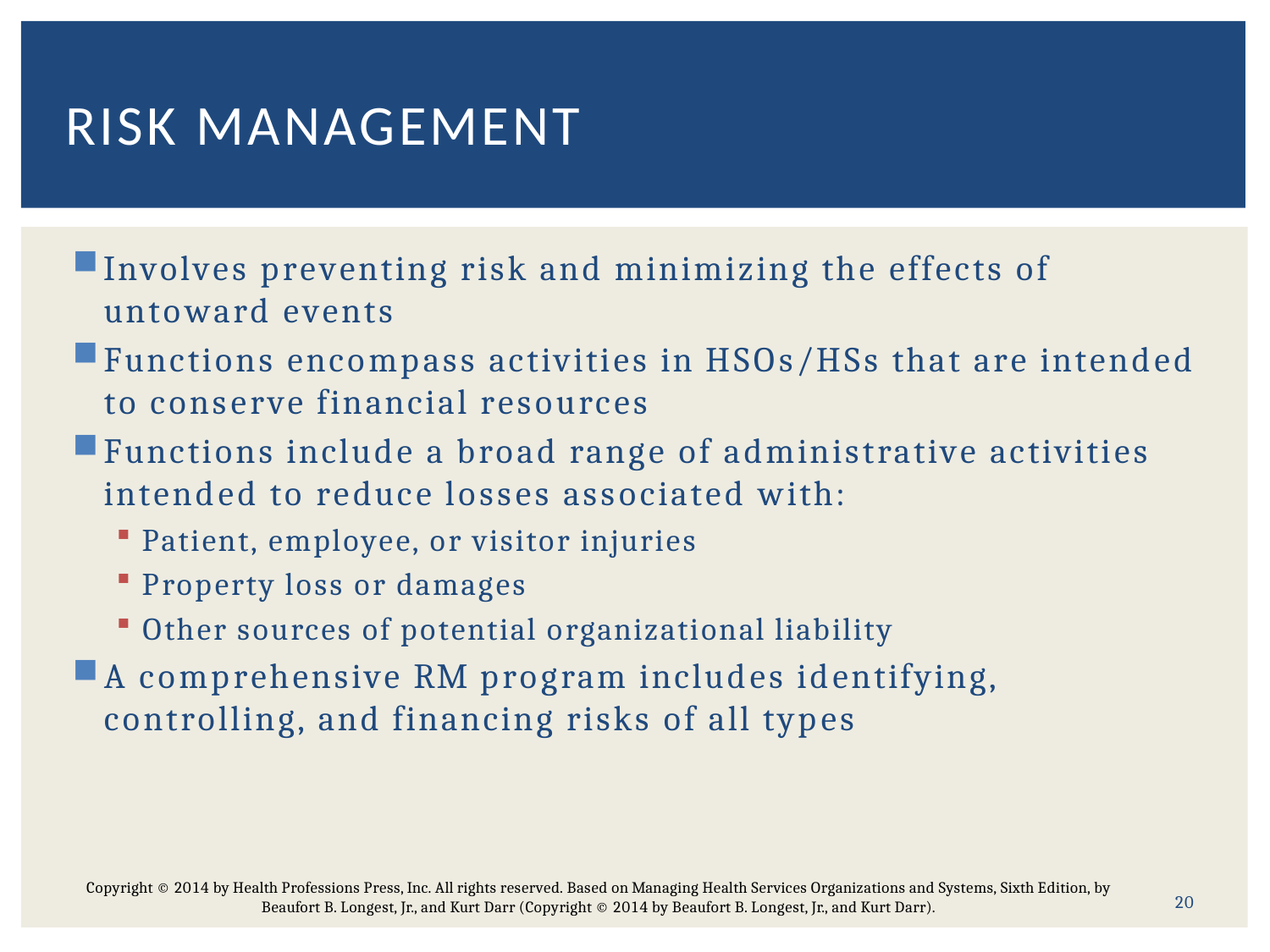

# Risk management
Involves preventing risk and minimizing the effects of untoward events
Functions encompass activities in HSOs/HSs that are intended to conserve financial resources
Functions include a broad range of administrative activities intended to reduce losses associated with:
Patient, employee, or visitor injuries
Property loss or damages
Other sources of potential organizational liability
A comprehensive RM program includes identifying, controlling, and financing risks of all types

20